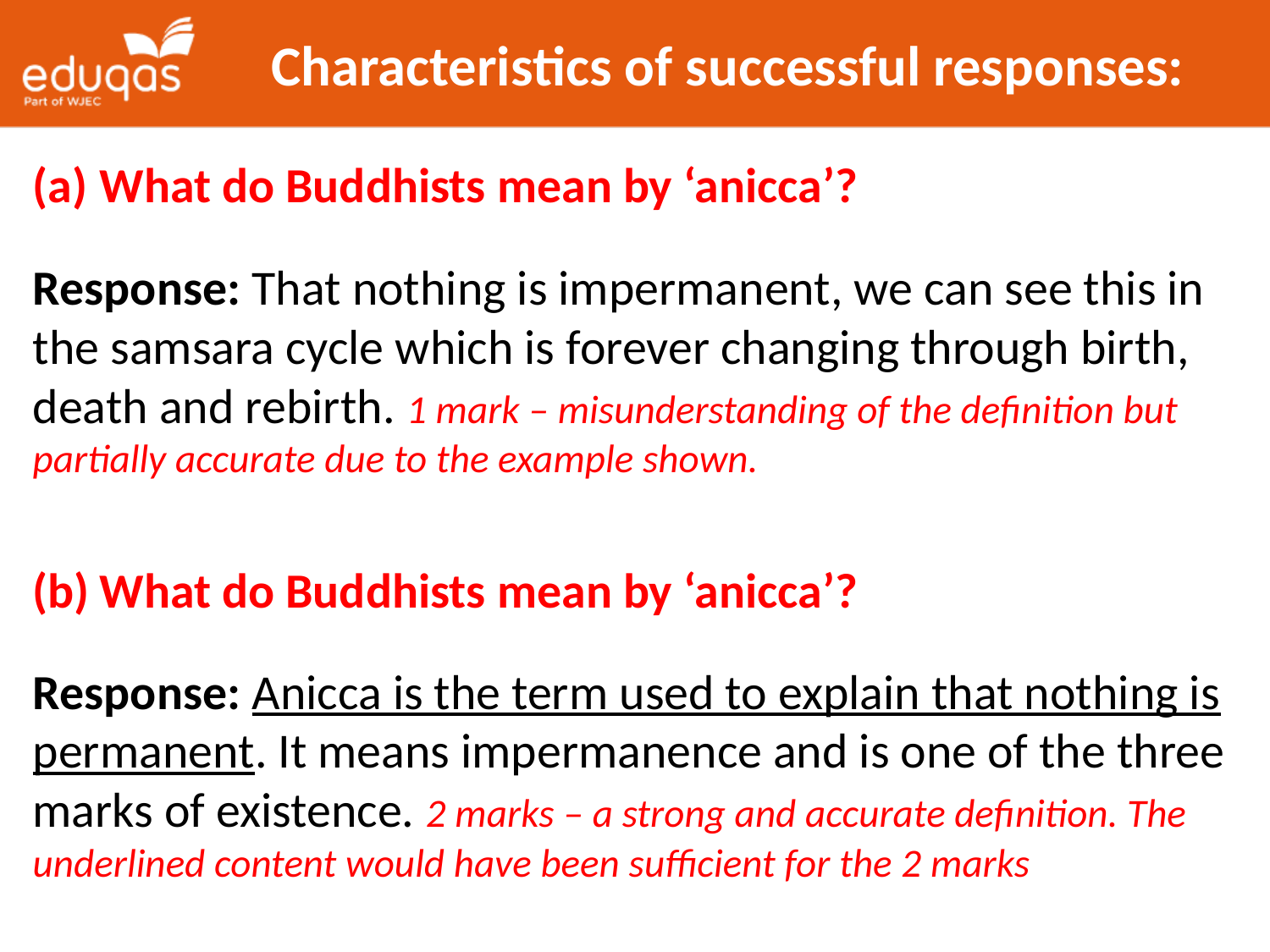

# Characteristics of successful responses:
What do Buddhists mean by ‘anicca’?

Response: That nothing is impermanent, we can see this in the samsara cycle which is forever changing through birth, death and rebirth. 1 mark – misunderstanding of the definition but partially accurate due to the example shown.

What do Buddhists mean by ‘anicca’?

Response: Anicca is the term used to explain that nothing is permanent. It means impermanence and is one of the three marks of existence. 2 marks – a strong and accurate definition. The underlined content would have been sufficient for the 2 marks